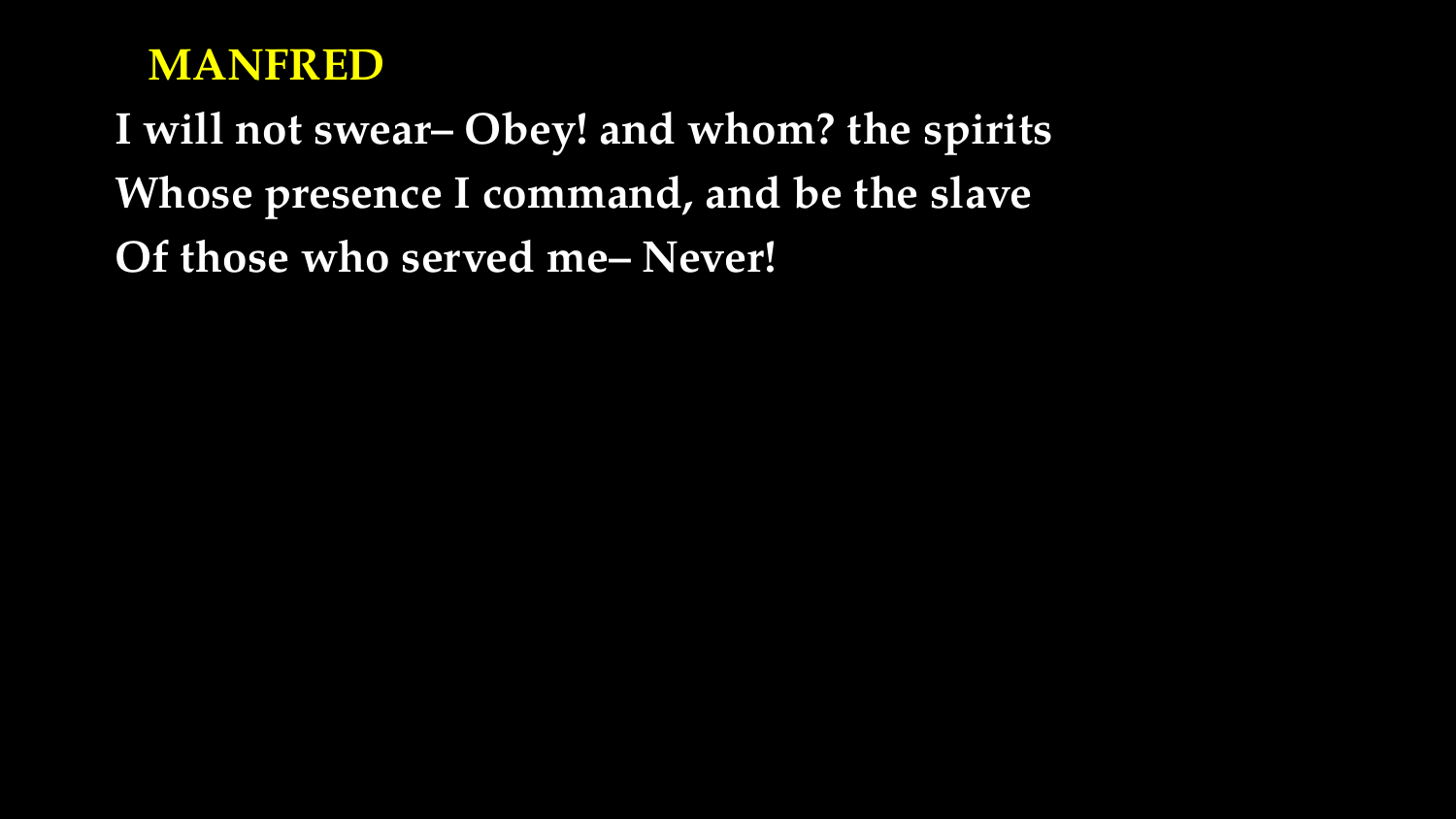

# Manfred I will not swear– Obey! and whom? the spirits Whose presence I command, and be the slave Of those who served me– Never!